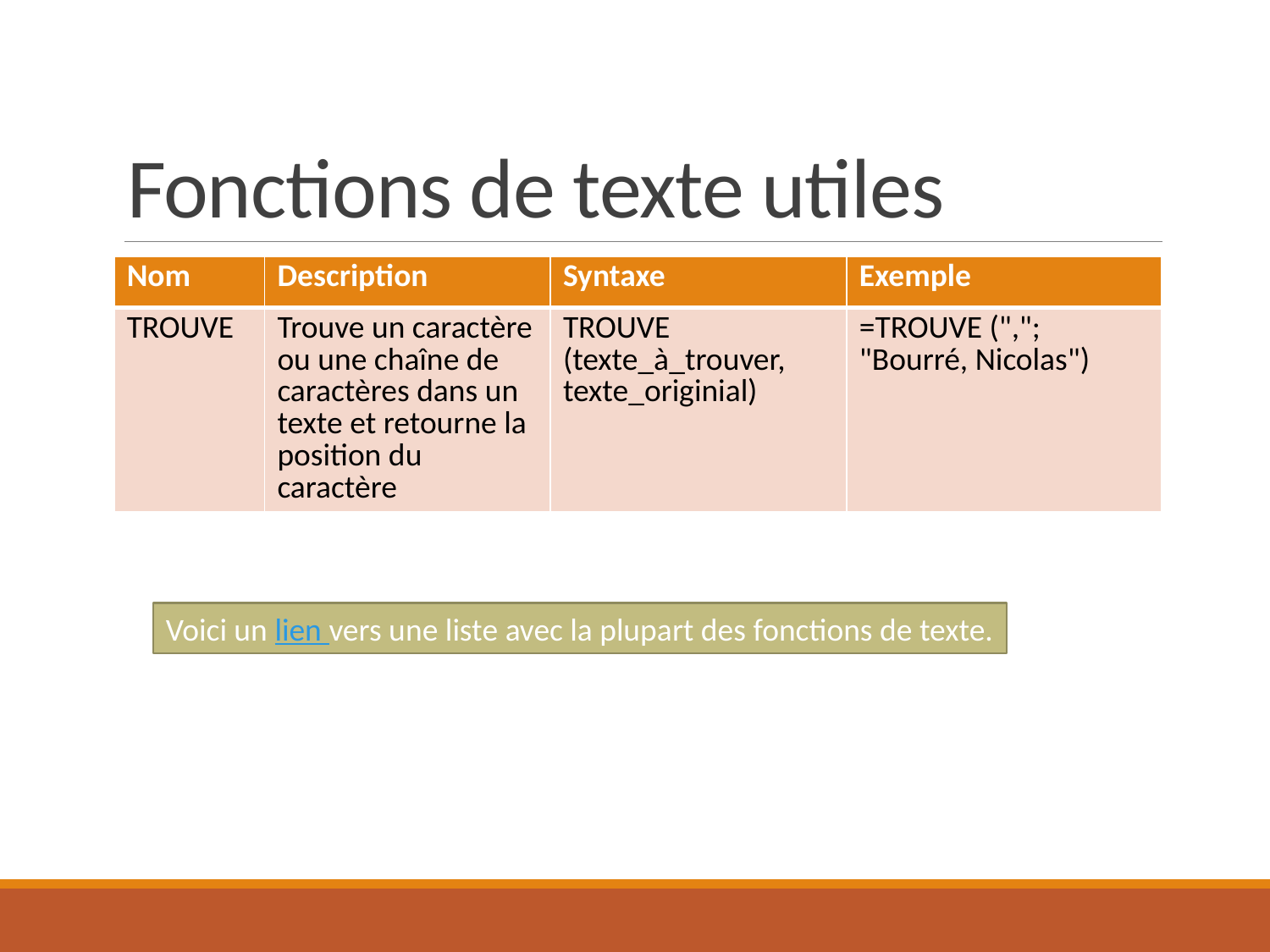

# Fonctions de texte utiles
| Nom | Description | Syntaxe | Exemple |
| --- | --- | --- | --- |
| TROUVE | Trouve un caractère ou une chaîne de caractères dans un texte et retourne la position du caractère | TROUVE (texte\_à\_trouver, texte\_originial) | =TROUVE (","; "Bourré, Nicolas") |
Voici un lien vers une liste avec la plupart des fonctions de texte.